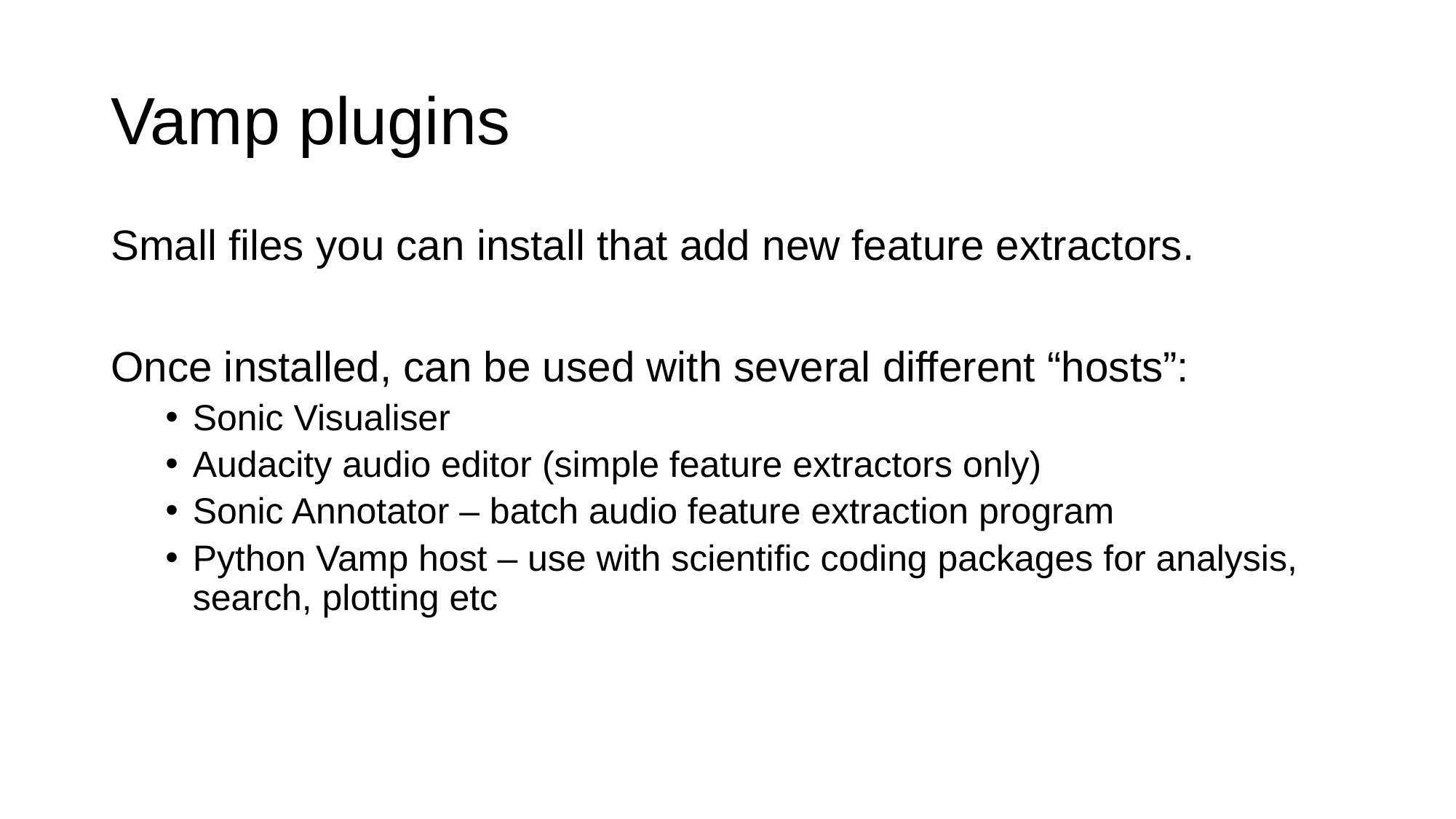

# Vamp plugins
Small files you can install that add new feature extractors.

Once installed, can be used with several different “hosts”:
Sonic Visualiser
Audacity audio editor (simple feature extractors only)
Sonic Annotator – batch audio feature extraction program
Python Vamp host – use with scientific coding packages for analysis, search, plotting etc